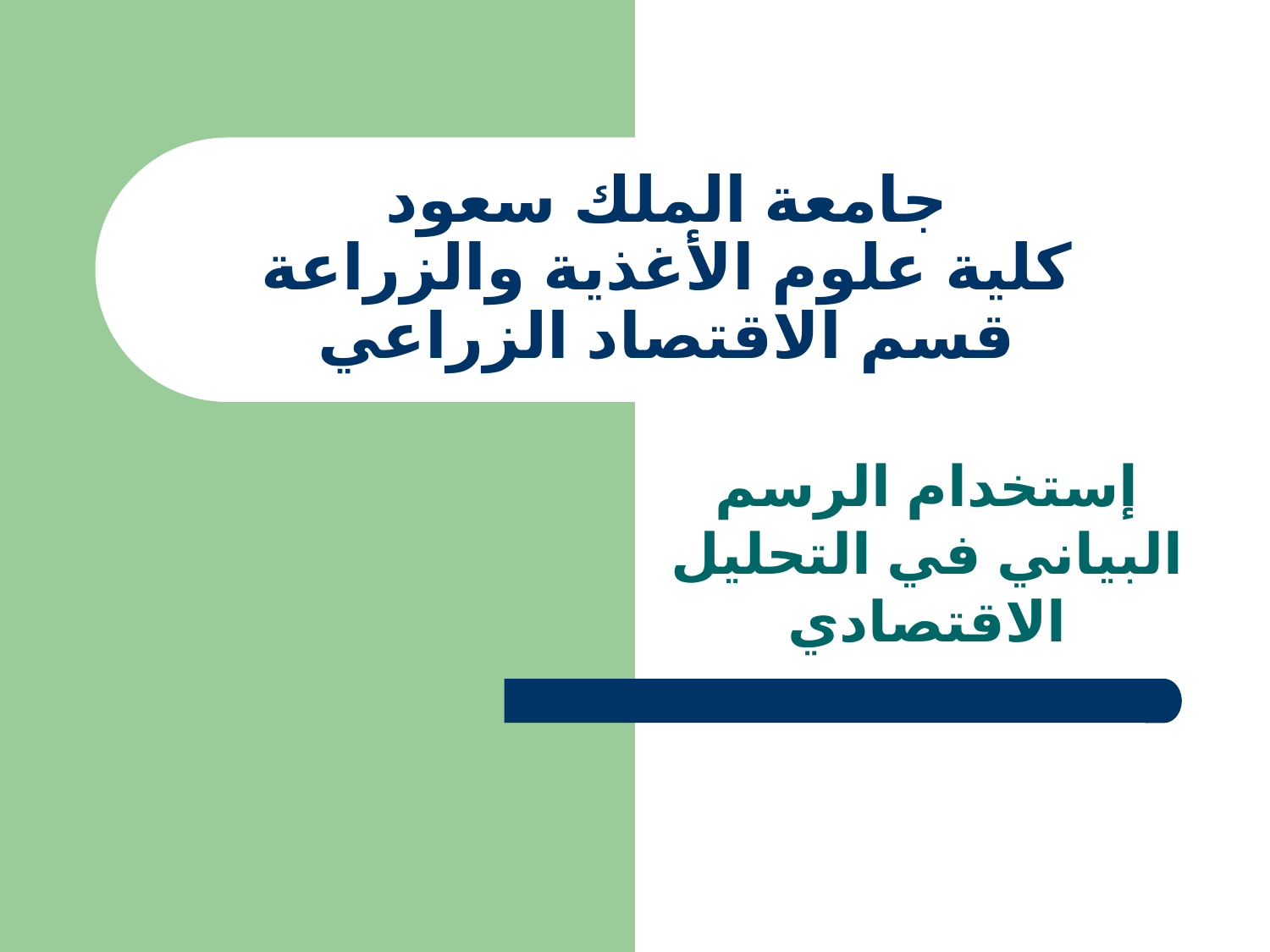

# جامعة الملك سعود كلية علوم الأغذية والزراعة قسم الاقتصاد الزراعي
إستخدام الرسم البياني في التحليل الاقتصادي